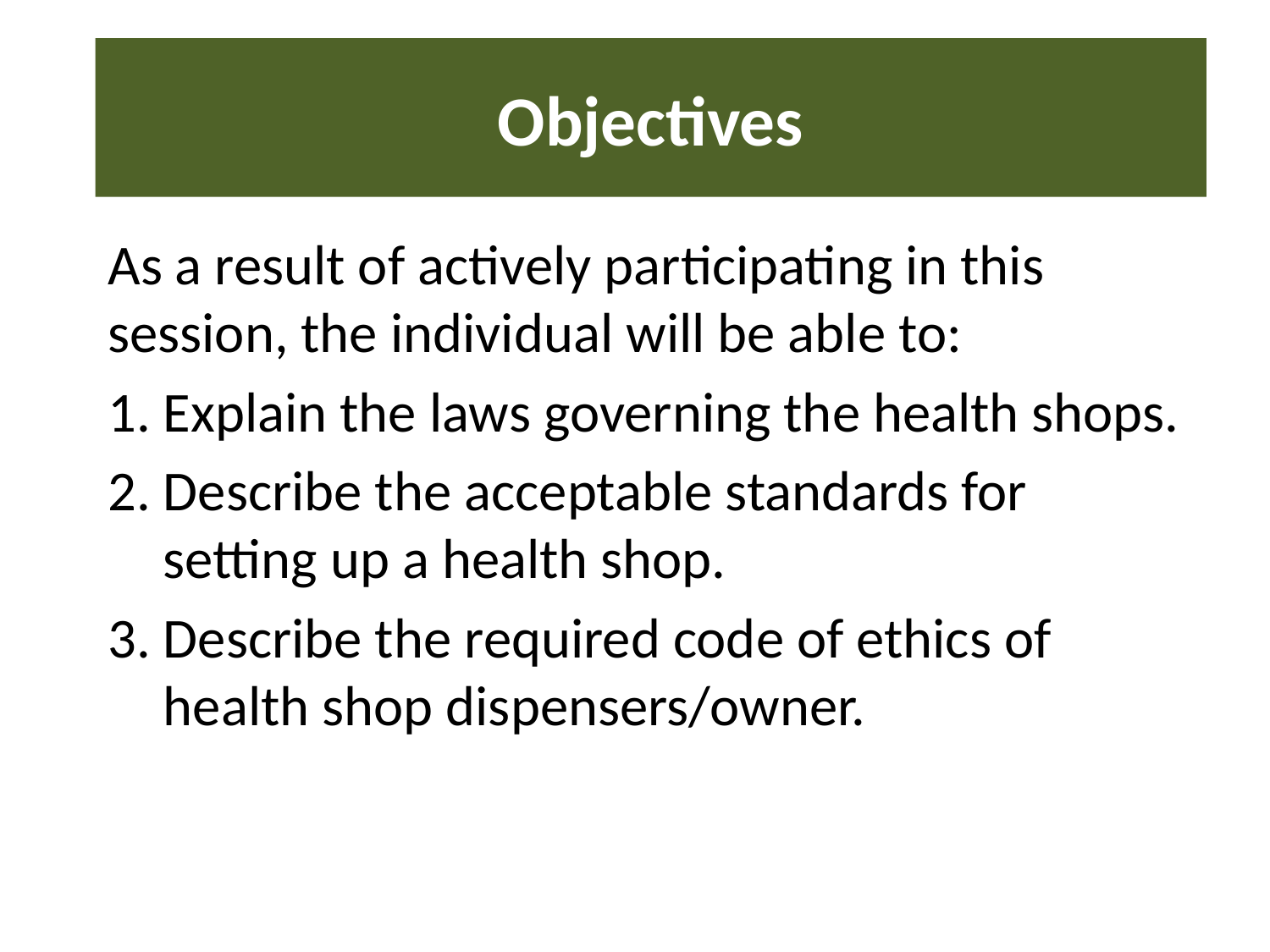

# Objectives
As a result of actively participating in this session, the individual will be able to:
1. Explain the laws governing the health shops.
2. Describe the acceptable standards for setting up a health shop.
3. Describe the required code of ethics of health shop dispensers/owner.